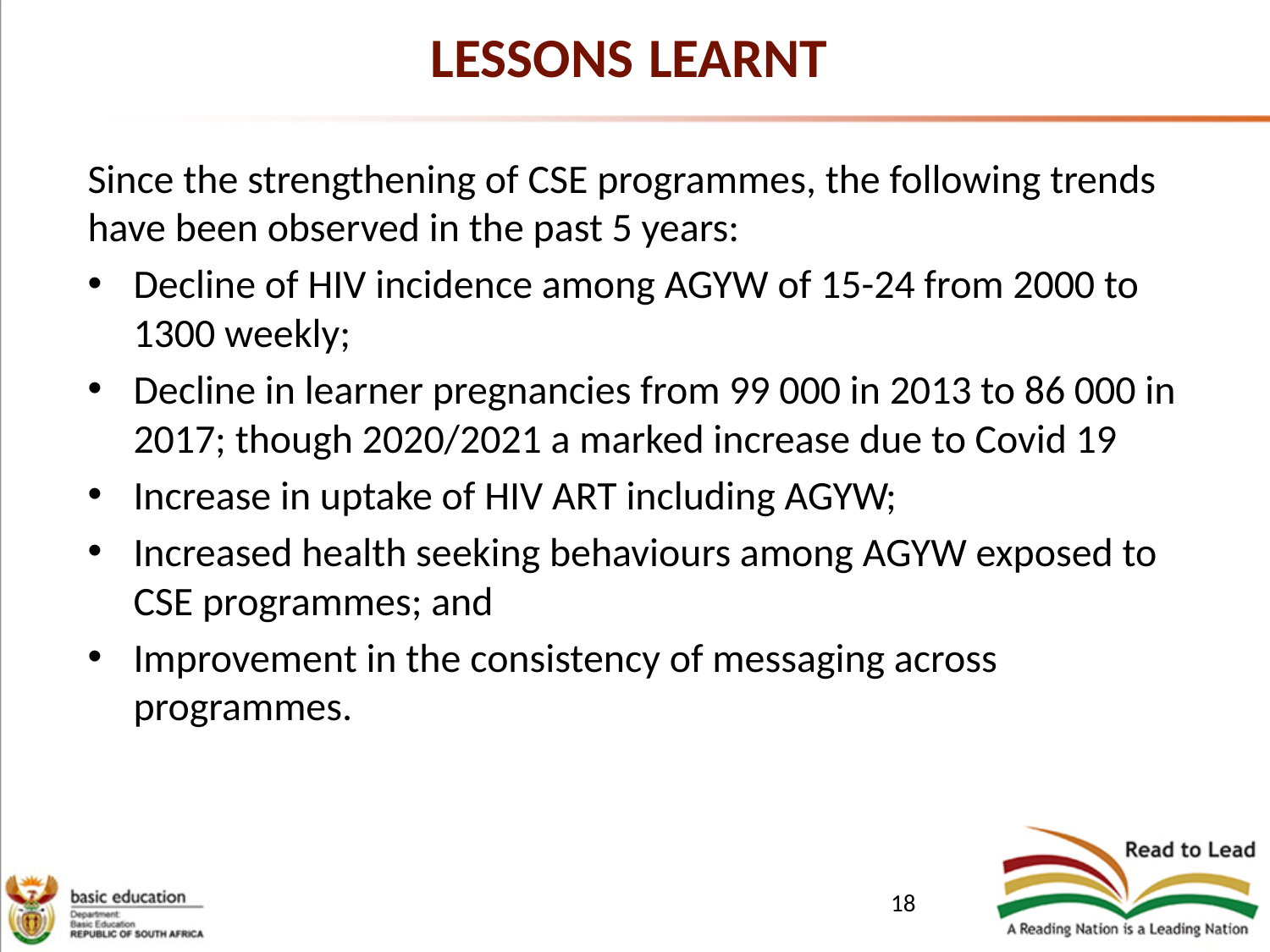

# LESSONS LEARNT
Since the strengthening of CSE programmes, the following trends have been observed in the past 5 years:
Decline of HIV incidence among AGYW of 15-24 from 2000 to 1300 weekly;
Decline in learner pregnancies from 99 000 in 2013 to 86 000 in 2017; though 2020/2021 a marked increase due to Covid 19
Increase in uptake of HIV ART including AGYW;
Increased health seeking behaviours among AGYW exposed to CSE programmes; and
Improvement in the consistency of messaging across programmes.
18